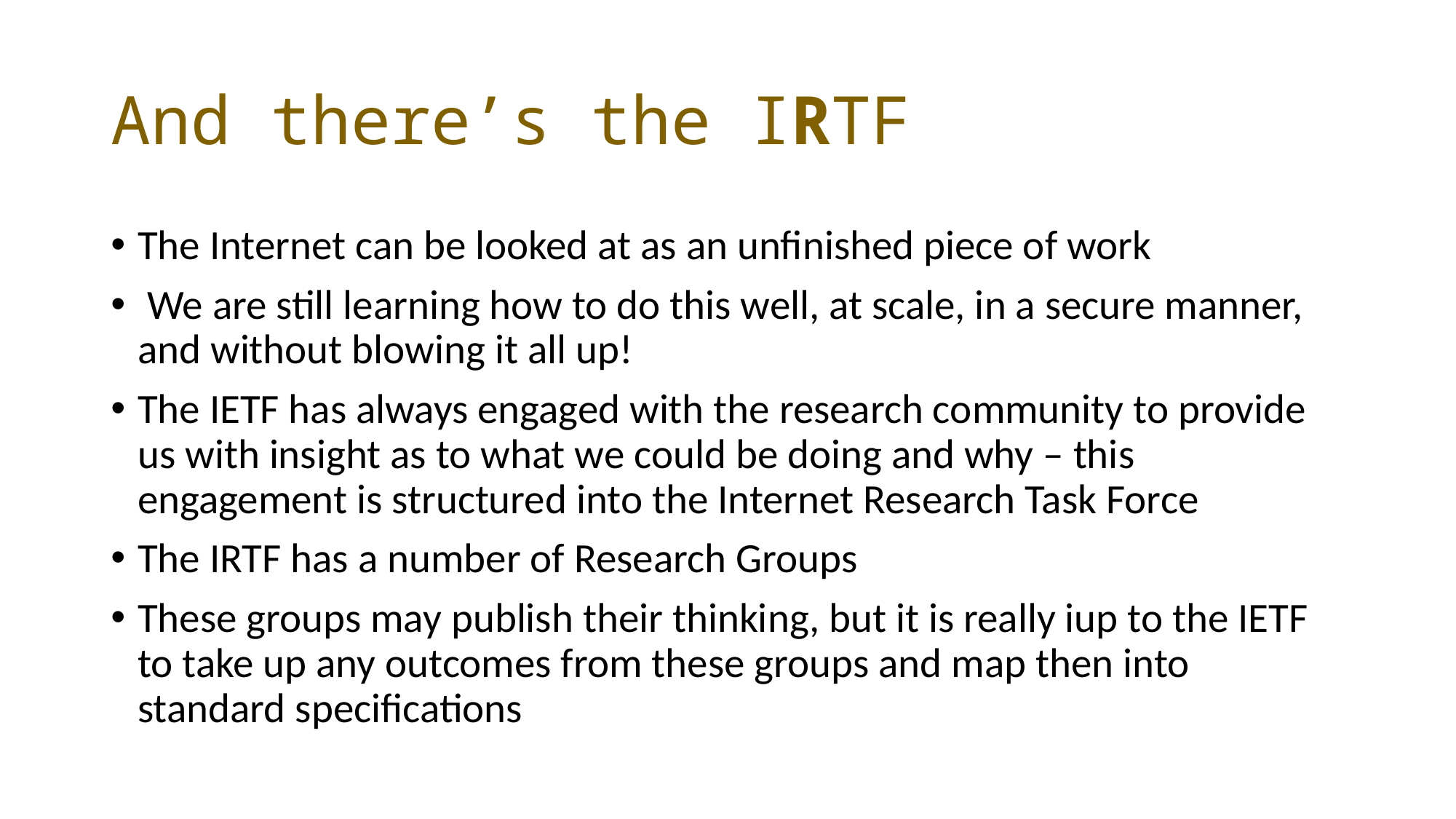

# And there’s the IRTF
The Internet can be looked at as an unfinished piece of work
 We are still learning how to do this well, at scale, in a secure manner, and without blowing it all up!
The IETF has always engaged with the research community to provide us with insight as to what we could be doing and why – this engagement is structured into the Internet Research Task Force
The IRTF has a number of Research Groups
These groups may publish their thinking, but it is really iup to the IETF to take up any outcomes from these groups and map then into standard specifications